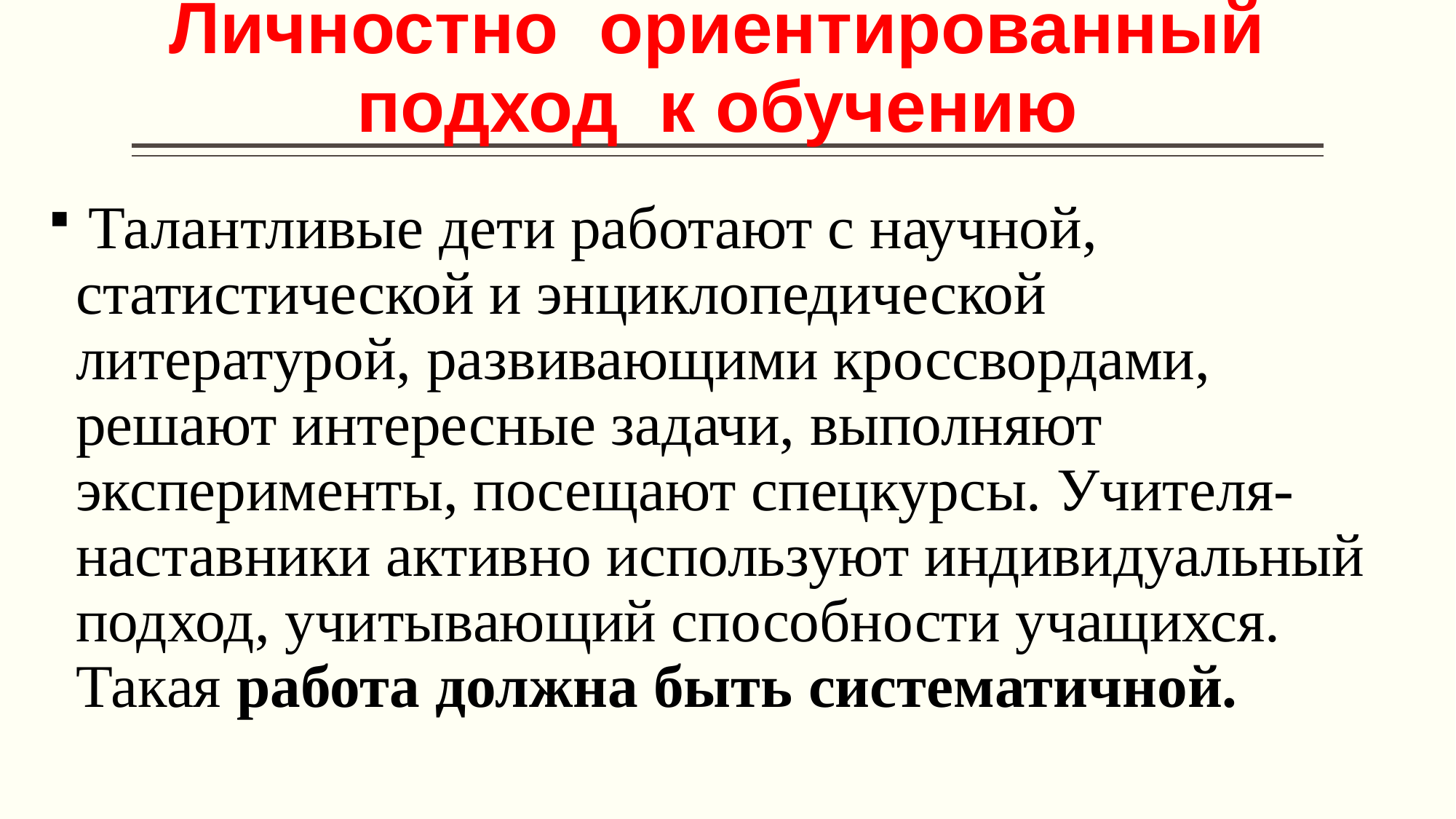

# Личностно  ориентированный подход  к обучению
 Талантливые дети работают с научной, статистической и энциклопедической литературой, развивающими кроссвордами, решают интересные задачи, выполняют эксперименты, посещают спецкурсы. Учителя-наставники активно используют индивидуальный подход, учитывающий способности учащихся. Такая работа должна быть систематичной.